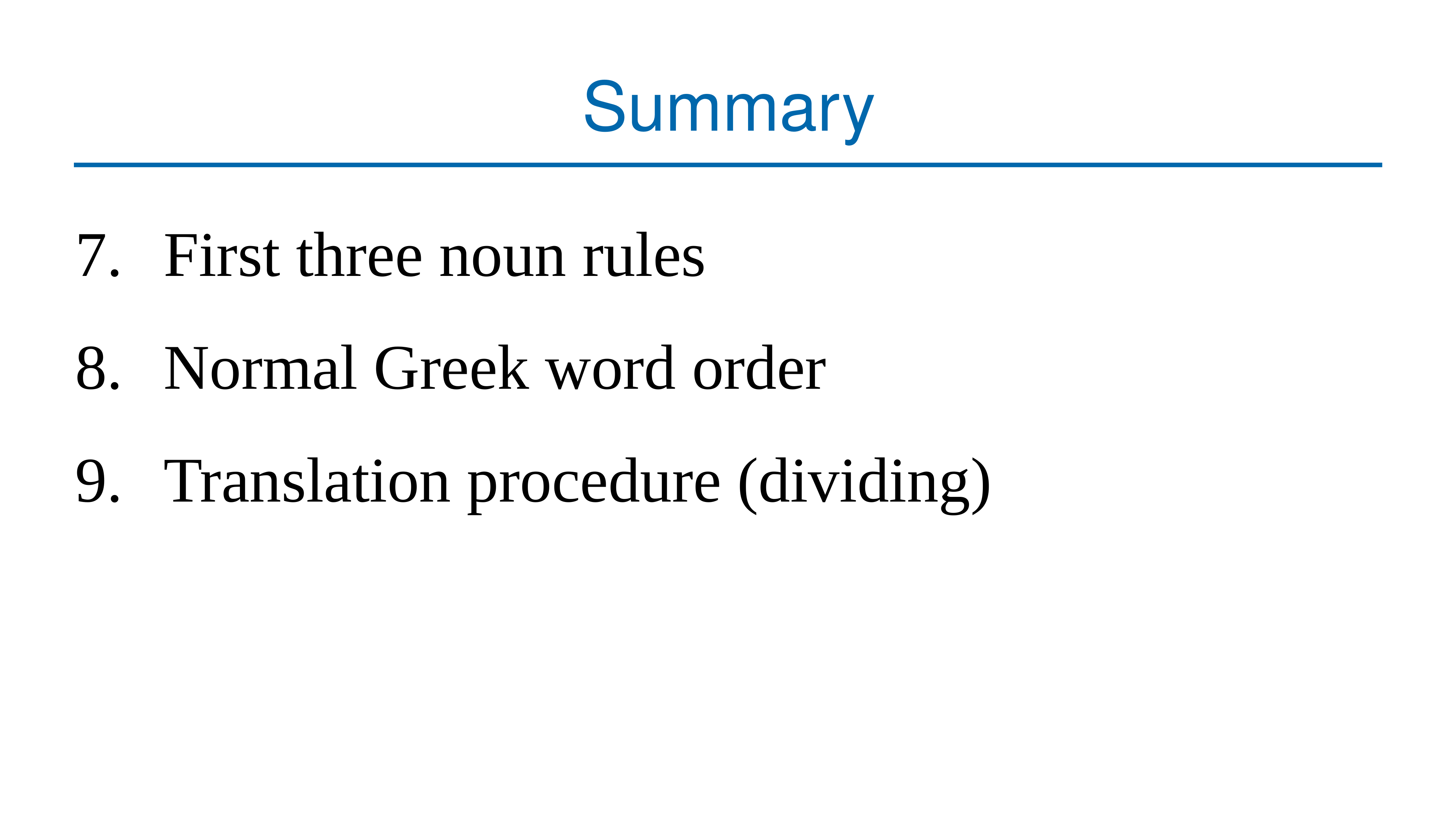

# Summary
First three noun rules
Normal Greek word order
Translation procedure (dividing)